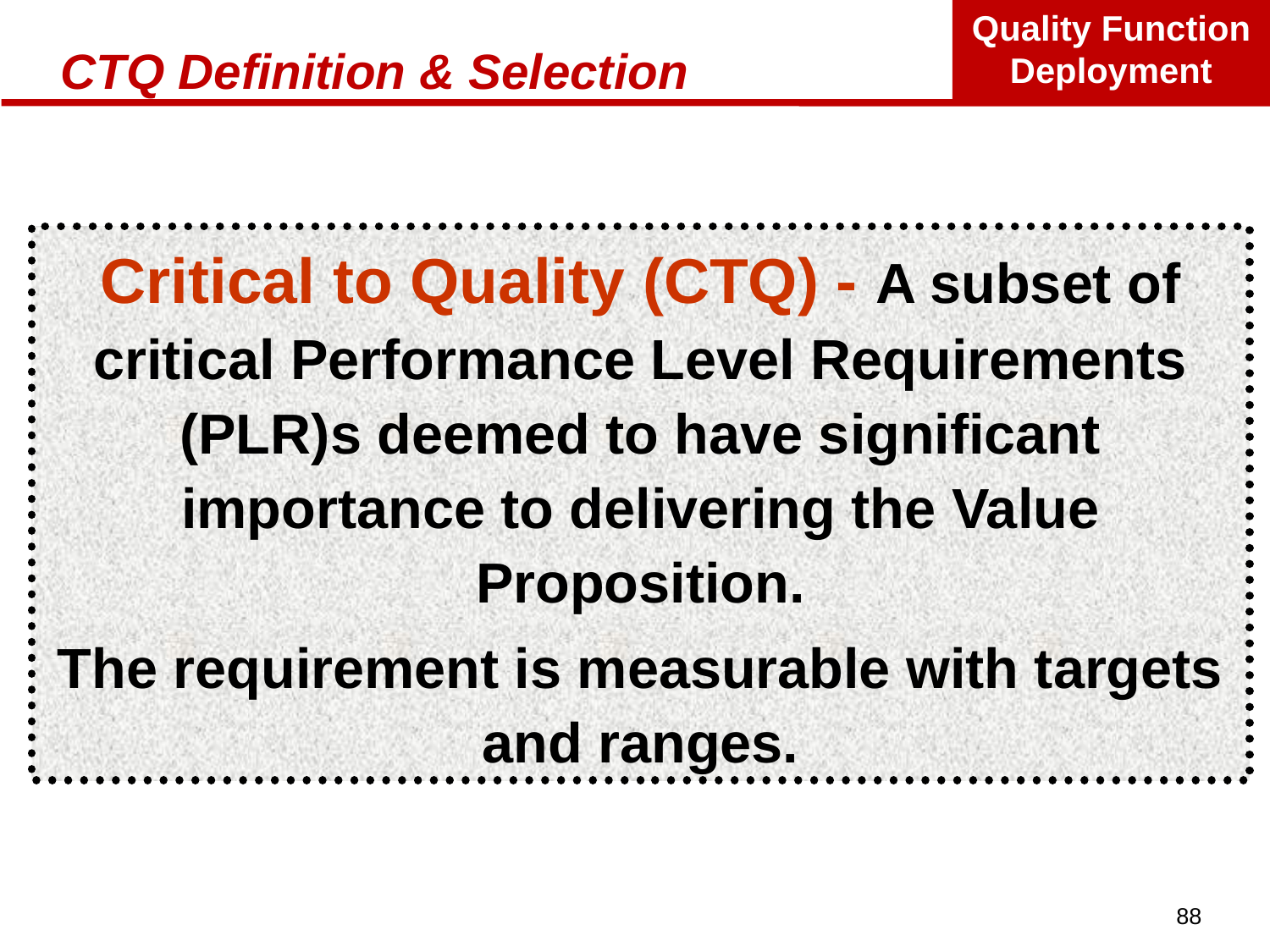

# CTQ Definition & Selection
Critical to Quality (CTQ) - A subset of critical Performance Level Requirements (PLR)s deemed to have significant importance to delivering the Value Proposition.
The requirement is measurable with targets and ranges.